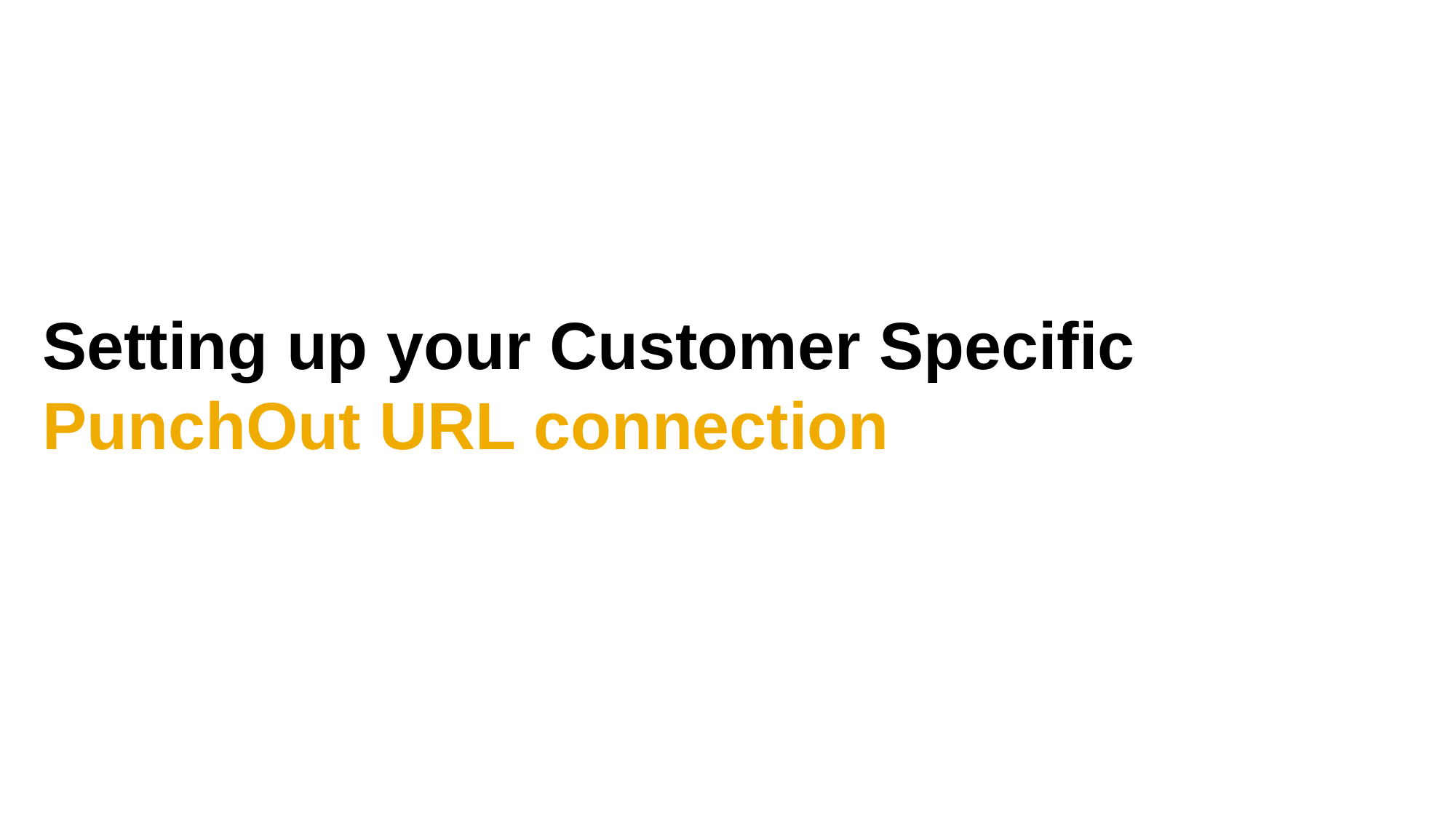

# Setting up your Customer Specific PunchOut URL connection